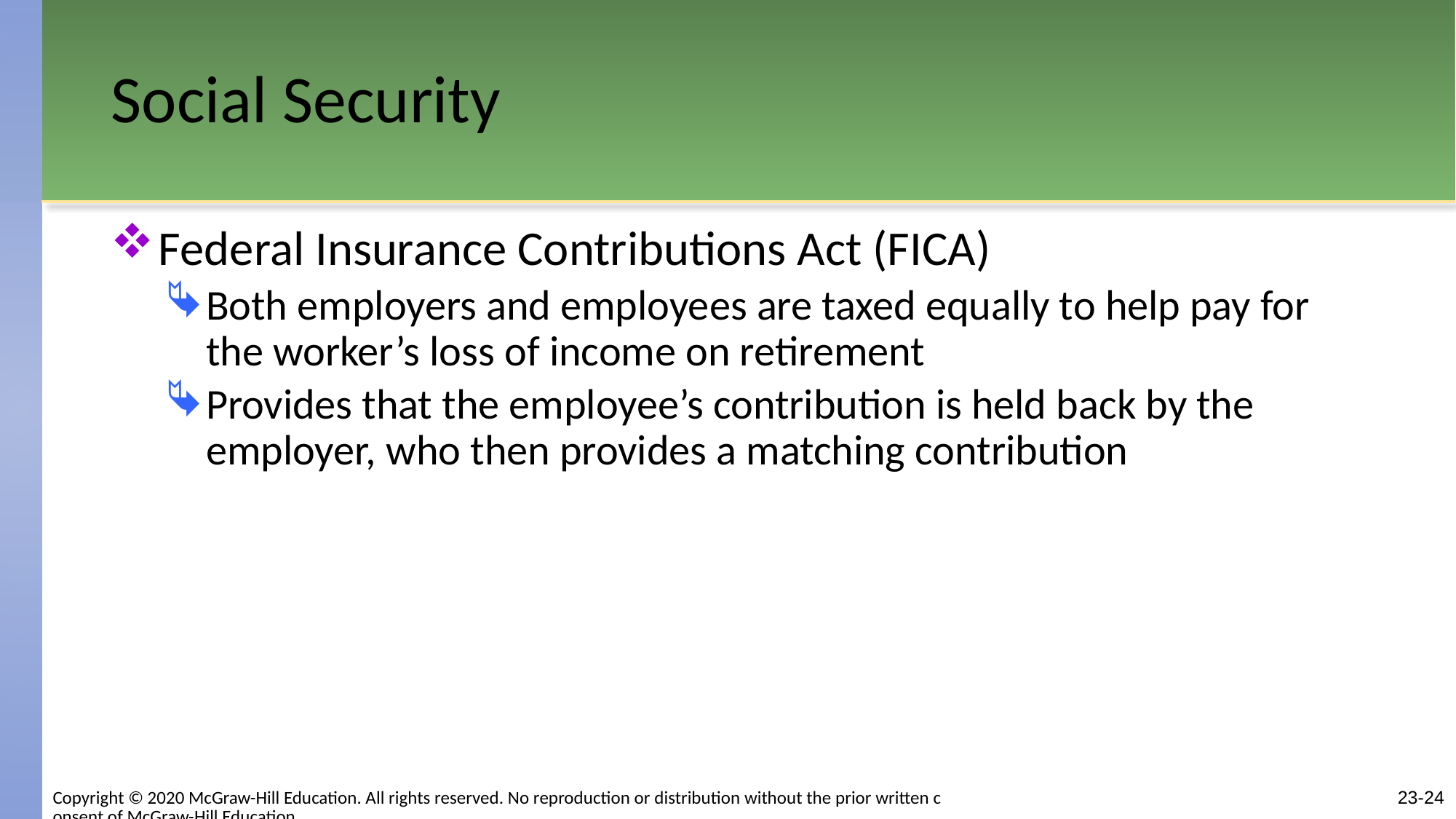

# Social Security
Federal Insurance Contributions Act (FICA)
Both employers and employees are taxed equally to help pay for the worker’s loss of income on retirement
Provides that the employee’s contribution is held back by the employer, who then provides a matching contribution

Copyright © 2020 McGraw-Hill Education. All rights reserved. No reproduction or distribution without the prior written consent of McGraw-Hill Education.
23-24